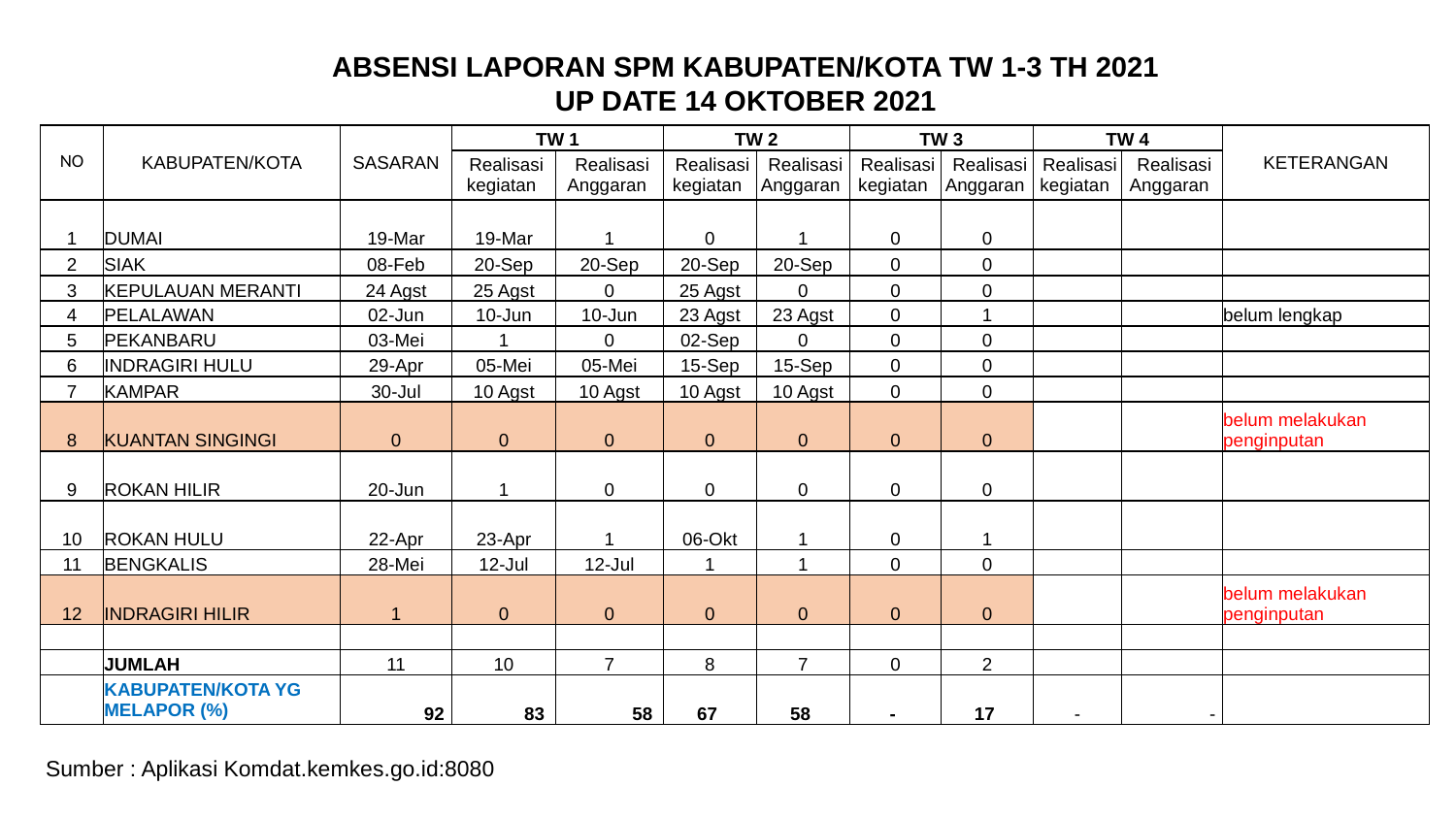

ABSENSI LAPORAN SPM KABUPATEN/KOTA TW 1-3 TH 2021
UP DATE 14 OKTOBER 2021
| NO | KABUPATEN/KOTA | SASARAN | TW 1 |  | TW 2 |  | TW 3 |  | TW 4 |  | KETERANGAN |
| --- | --- | --- | --- | --- | --- | --- | --- | --- | --- | --- | --- |
|  |  |  | Realisasi kegiatan | Realisasi Anggaran | Realisasi kegiatan | Realisasi Anggaran | Realisasi kegiatan | Realisasi Anggaran | Realisasi kegiatan | Realisasi Anggaran |  |
| 1 | DUMAI | 19-Mar | 19-Mar | 1 | 0 | 1 | 0 | 0 |  |  |  |
| 2 | SIAK | 08-Feb | 20-Sep | 20-Sep | 20-Sep | 20-Sep | 0 | 0 |  |  |  |
| 3 | KEPULAUAN MERANTI | 24 Agst | 25 Agst | 0 | 25 Agst | 0 | 0 | 0 |  |  |  |
| 4 | PELALAWAN | 02-Jun | 10-Jun | 10-Jun | 23 Agst | 23 Agst | 0 | 1 |  |  | belum lengkap |
| 5 | PEKANBARU | 03-Mei | 1 | 0 | 02-Sep | 0 | 0 | 0 |  |  |  |
| 6 | INDRAGIRI HULU | 29-Apr | 05-Mei | 05-Mei | 15-Sep | 15-Sep | 0 | 0 |  |  |  |
| 7 | KAMPAR | 30-Jul | 10 Agst | 10 Agst | 10 Agst | 10 Agst | 0 | 0 |  |  |  |
| 8 | KUANTAN SINGINGI | 0 | 0 | 0 | 0 | 0 | 0 | 0 |  |  | belum melakukan penginputan |
| 9 | ROKAN HILIR | 20-Jun | 1 | 0 | 0 | 0 | 0 | 0 |  |  |  |
| 10 | ROKAN HULU | 22-Apr | 23-Apr | 1 | 06-Okt | 1 | 0 | 1 |  |  |  |
| 11 | BENGKALIS | 28-Mei | 12-Jul | 12-Jul | 1 | 1 | 0 | 0 |  |  |  |
| 12 | INDRAGIRI HILIR | 1 | 0 | 0 | 0 | 0 | 0 | 0 |  |  | belum melakukan penginputan |
|  |  |  |  |  |  |  |  |  |  |  |  |
|  | JUMLAH | 11 | 10 | 7 | 8 | 7 | 0 | 2 |  |  |  |
|  | KABUPATEN/KOTA YG MELAPOR (%) | 92 | 83 | 58 | 67 | 58 | - | 17 | - | - |  |
Sumber : Aplikasi Komdat.kemkes.go.id:8080